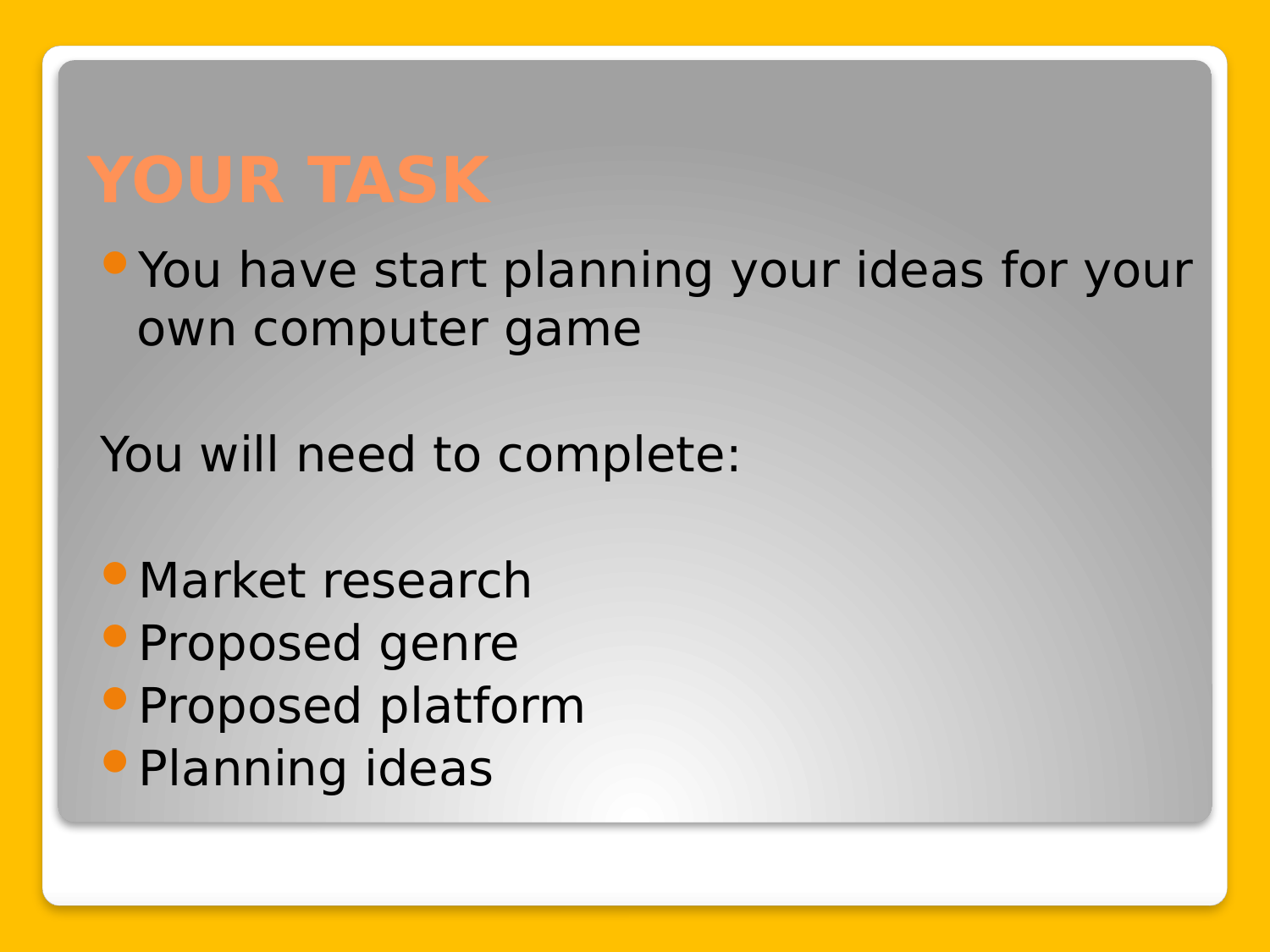

# YOUR TASK
You have start planning your ideas for your own computer game

You will need to complete:

Market research
Proposed genre
Proposed platform
Planning ideas